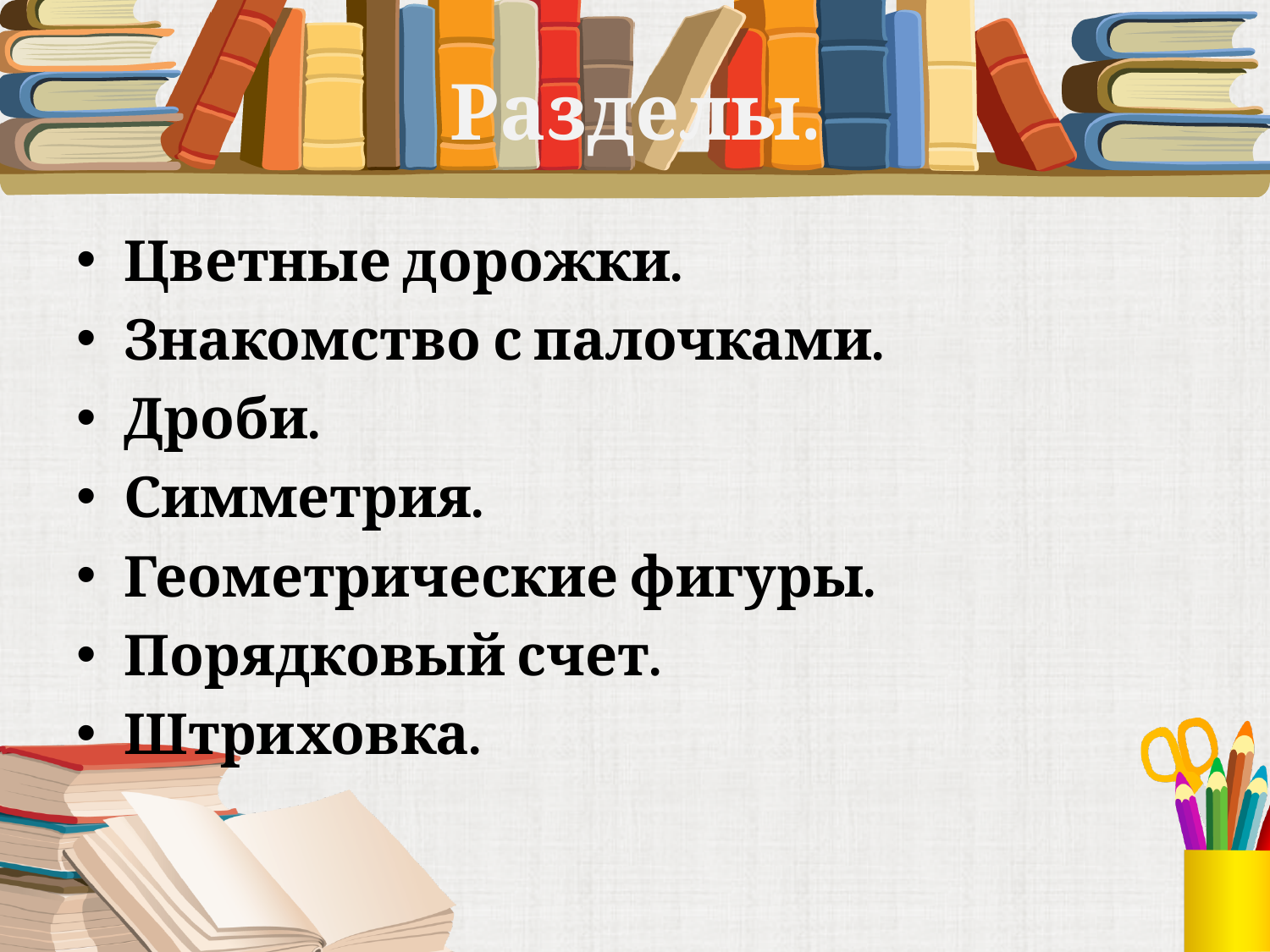

# Разделы.
Цветные дорожки.
Знакомство с палочками.
Дроби.
Симметрия.
Геометрические фигуры.
Порядковый счет.
Штриховка.